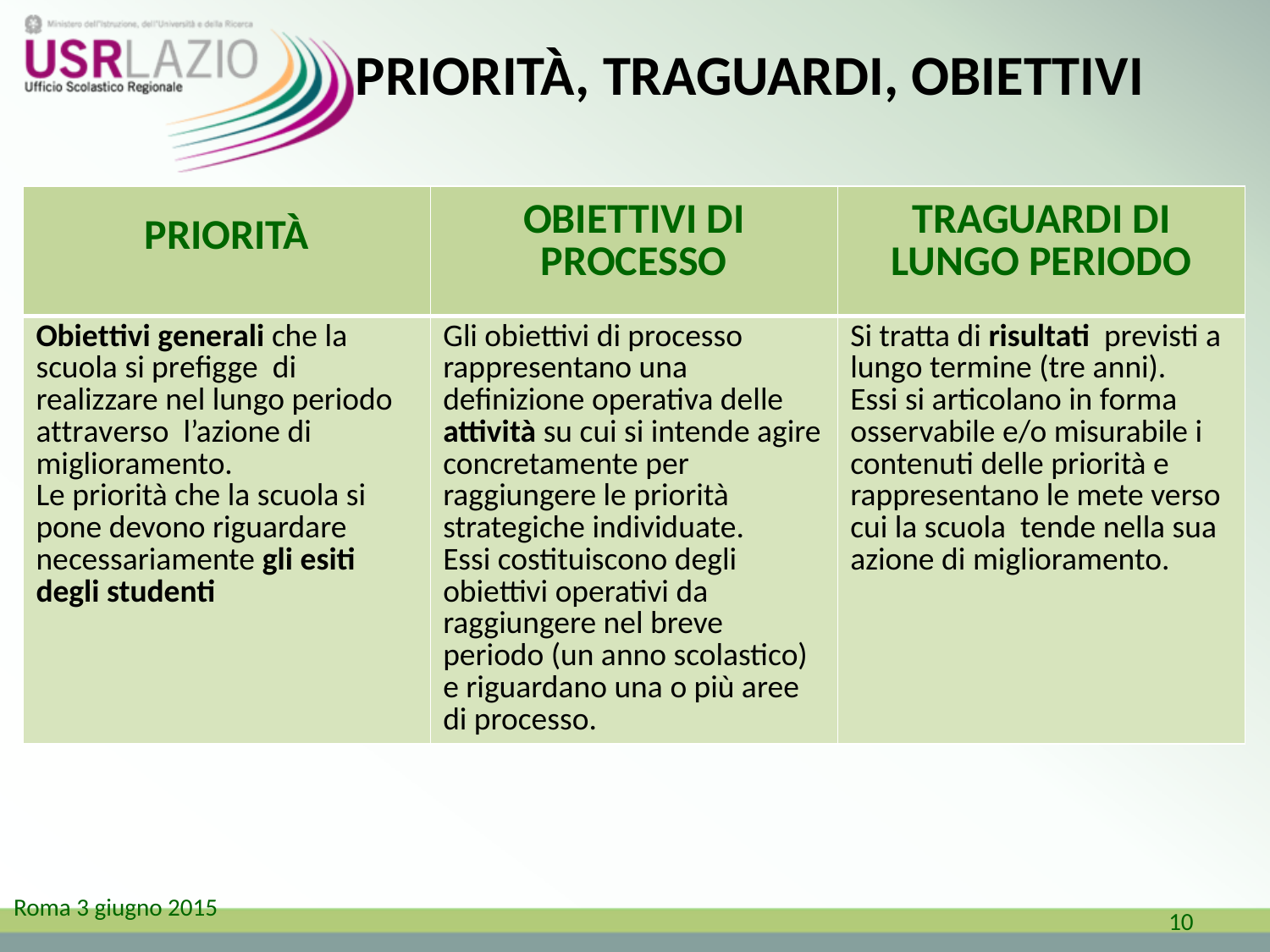

PRIORITÀ, TRAGUARDI, OBIETTIVI
| PRIORITÀ | OBIETTIVI DI PROCESSO | TRAGUARDI DI LUNGO PERIODO |
| --- | --- | --- |
| Obiettivi generali che la scuola si prefigge di realizzare nel lungo periodo attraverso l’azione di miglioramento. Le priorità che la scuola si pone devono riguardare necessariamente gli esiti degli studenti | Gli obiettivi di processo rappresentano una definizione operativa delle attività su cui si intende agire concretamente per raggiungere le priorità strategiche individuate. Essi costituiscono degli obiettivi operativi da raggiungere nel breve periodo (un anno scolastico) e riguardano una o più aree di processo. | Si tratta di risultati previsti a lungo termine (tre anni). Essi si articolano in forma osservabile e/o misurabile i contenuti delle priorità e rappresentano le mete verso cui la scuola tende nella sua azione di miglioramento. |
10
Roma 3 giugno 2015